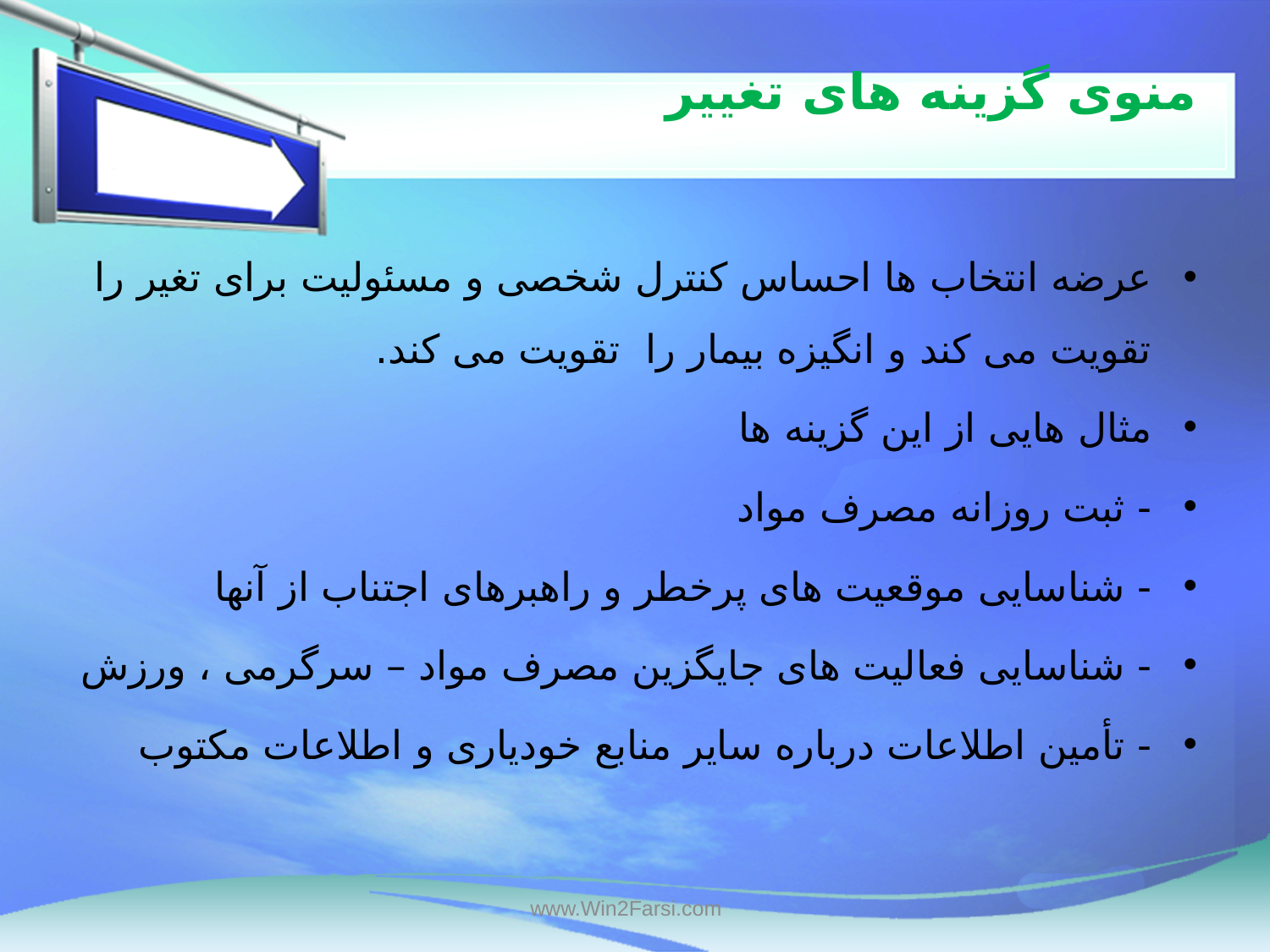

# منوی گزینه های تغییر
عرضه انتخاب ها احساس کنترل شخصی و مسئولیت برای تغیر را تقویت می کند و انگیزه بیمار را  تقویت می کند.
مثال هایی از این گزینه ها
- ثبت روزانه مصرف مواد
- شناسایی موقعیت های پرخطر و راهبرهای اجتناب از آنها
- شناسایی فعالیت های جایگزین مصرف مواد – سرگرمی ، ورزش
- تأمین اطلاعات درباره سایر منابع خودیاری و اطلاعات مکتوب

www.Win2Farsi.com